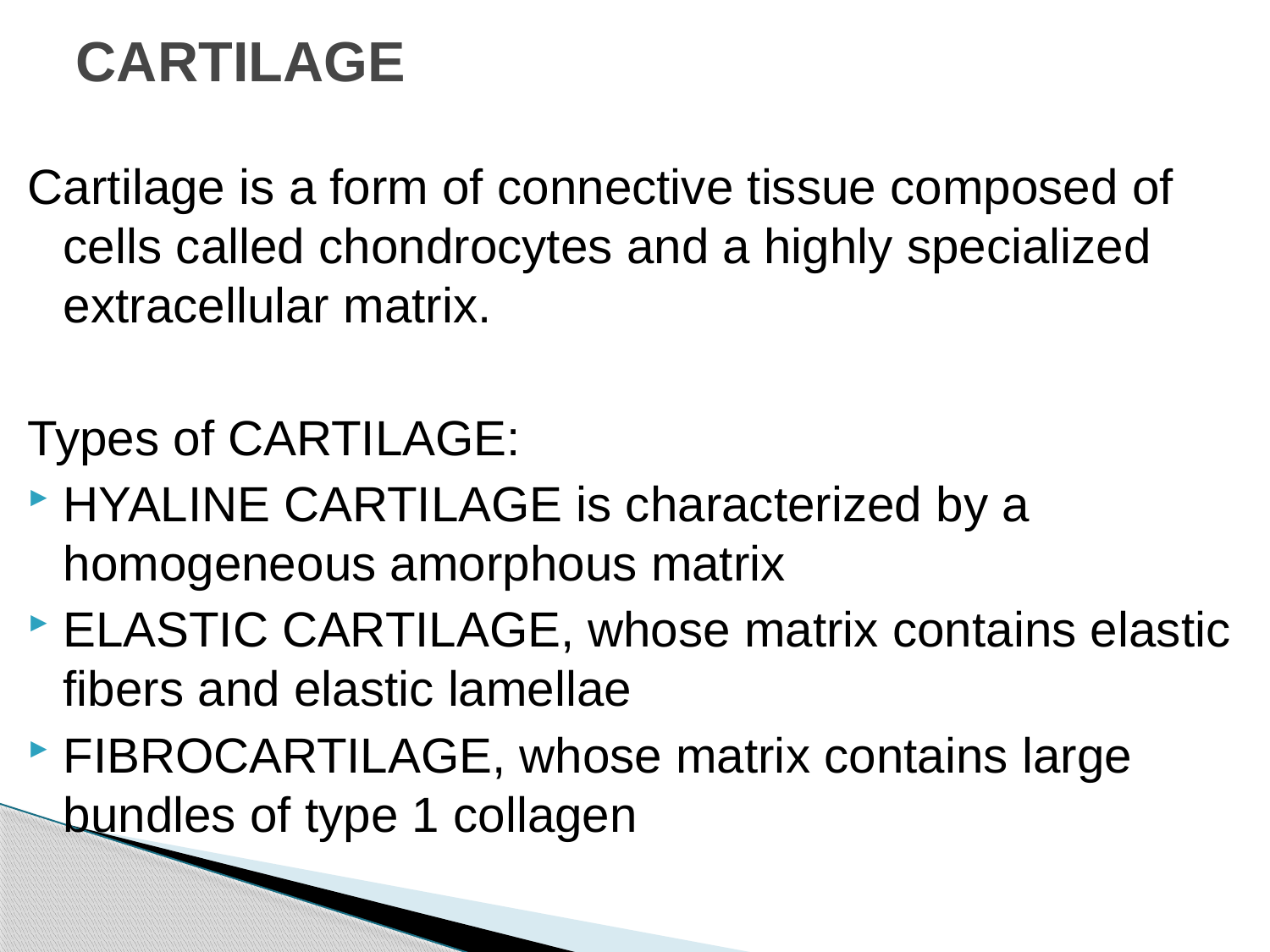

# CARTILAGE
Cartilage is a form of connective tissue composed of cells called chondrocytes and a highly specialized extracellular matrix.

Types of CARTILAGE:
HYALINE CARTILAGE is characterized by a homogeneous amorphous matrix
ELASTIC CARTILAGE, whose matrix contains elastic fibers and elastic lamellae
FIBROCARTILAGE, whose matrix contains large bundles of type 1 collagen